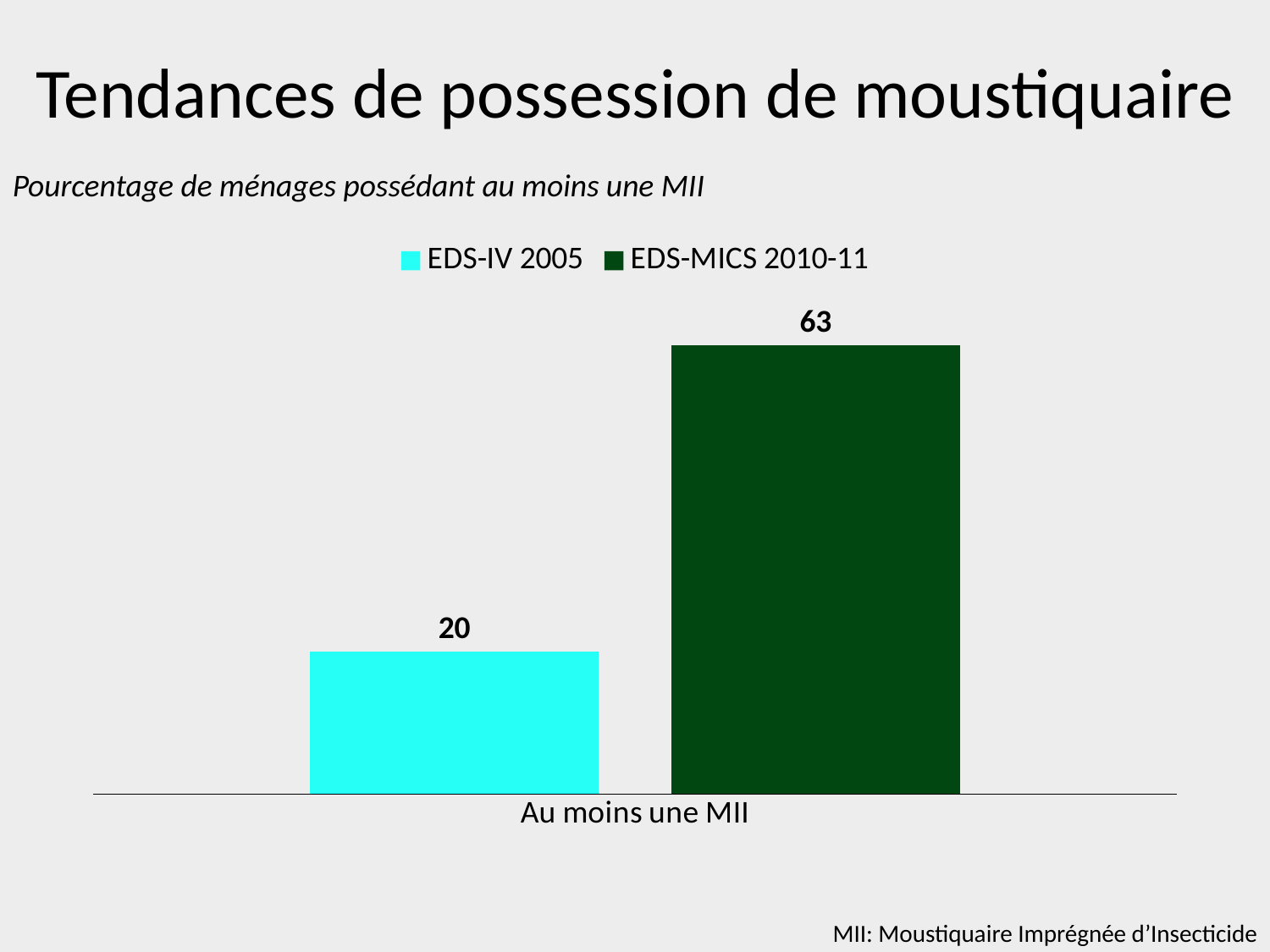

# Tendances de possession de moustiquaire
Pourcentage de ménages possédant au moins une MII

### Chart

| Category | EDS-IV 2005 | EDS-MICS 2010-11 |
|---|---|---|
| Au moins une MII | 20.0 | 63.0 |
MII: Moustiquaire Imprégnée d’Insecticide